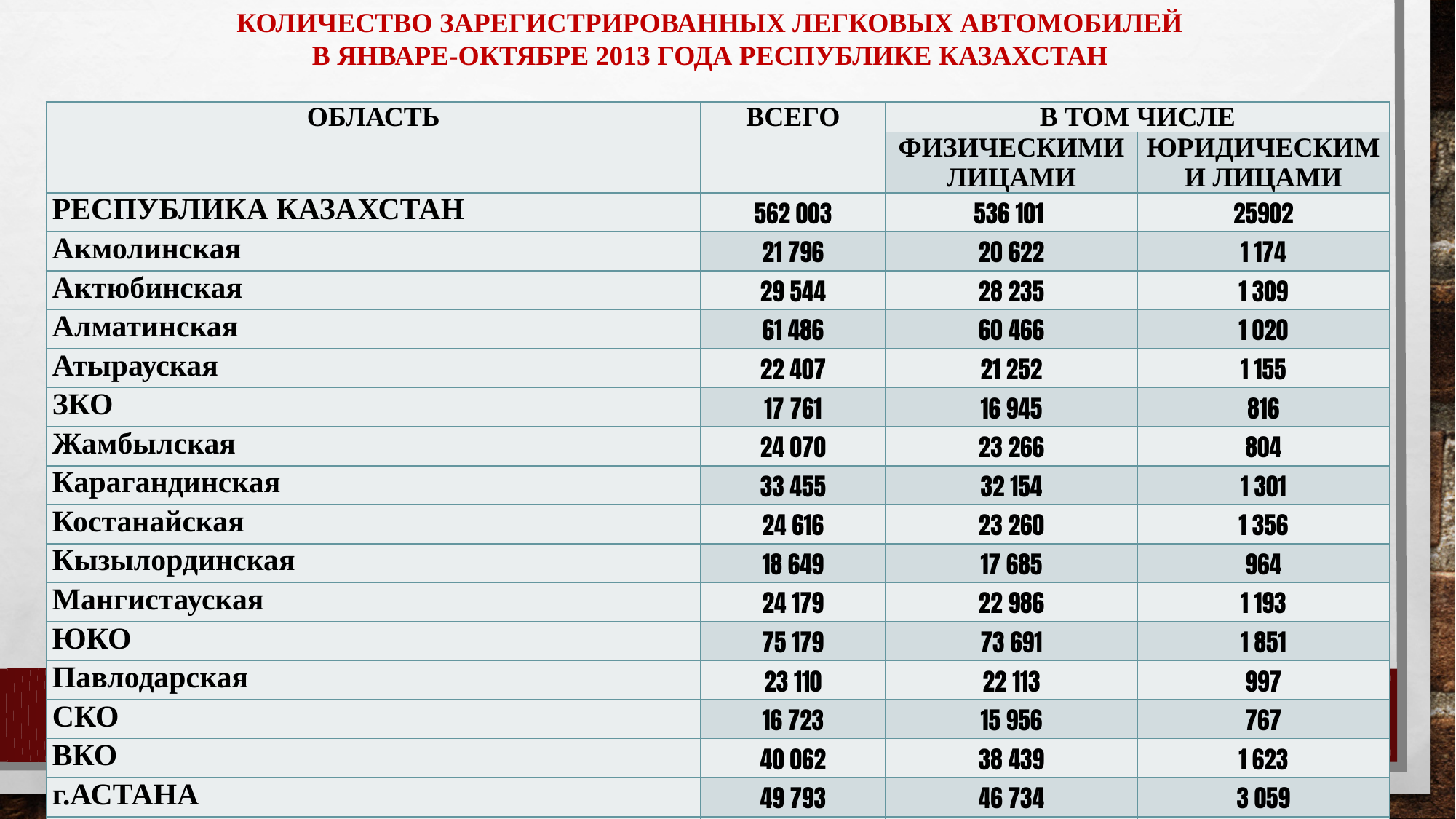

КОЛИЧЕСТВО ЗАРЕГИСТРИРОВАННЫХ ЛЕГКОВЫХ АВТОМОБИЛЕЙ
В ЯНВАРЕ-ОКТЯБРЕ 2013 ГОДА РЕСПУБЛИКЕ КАЗАХСТАН
| ОБЛАСТЬ | ВСЕГО | В ТОМ ЧИСЛЕ |  |
| --- | --- | --- | --- |
|  |  | ФИЗИЧЕСКИМИ ЛИЦАМИ | ЮРИДИЧЕСКИМИ ЛИЦАМИ |
| РЕСПУБЛИКА КАЗАХСТАН | 562 003 | 536 101 | 25902 |
| Акмолинская | 21 796 | 20 622 | 1 174 |
| Актюбинская | 29 544 | 28 235 | 1 309 |
| Алматинская | 61 486 | 60 466 | 1 020 |
| Атырауская | 22 407 | 21 252 | 1 155 |
| ЗКО | 17 761 | 16 945 | 816 |
| Жамбылская | 24 070 | 23 266 | 804 |
| Карагандинская | 33 455 | 32 154 | 1 301 |
| Костанайская | 24 616 | 23 260 | 1 356 |
| Кызылординская | 18 649 | 17 685 | 964 |
| Мангистауская | 24 179 | 22 986 | 1 193 |
| ЮКО | 75 179 | 73 691 | 1 851 |
| Павлодарская | 23 110 | 22 113 | 997 |
| СКО | 16 723 | 15 956 | 767 |
| ВКО | 40 062 | 38 439 | 1 623 |
| г.АСТАНА | 49 793 | 46 734 | 3 059 |
| г.АЛМАТЫ | 78 810 | 72 297 | 6 513 |